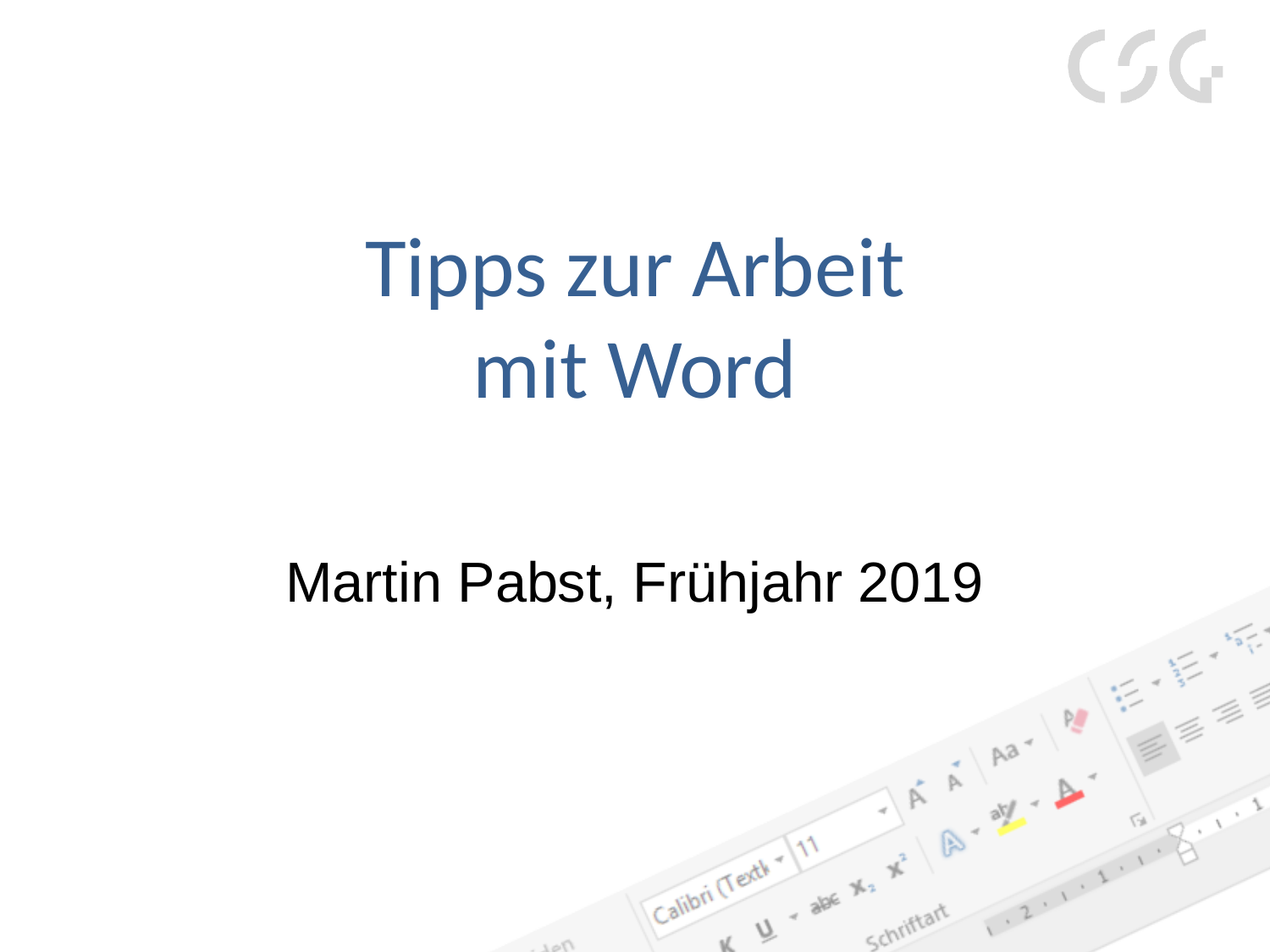

# Tipps zur Arbeit mit Word
Martin Pabst, Frühjahr 2019